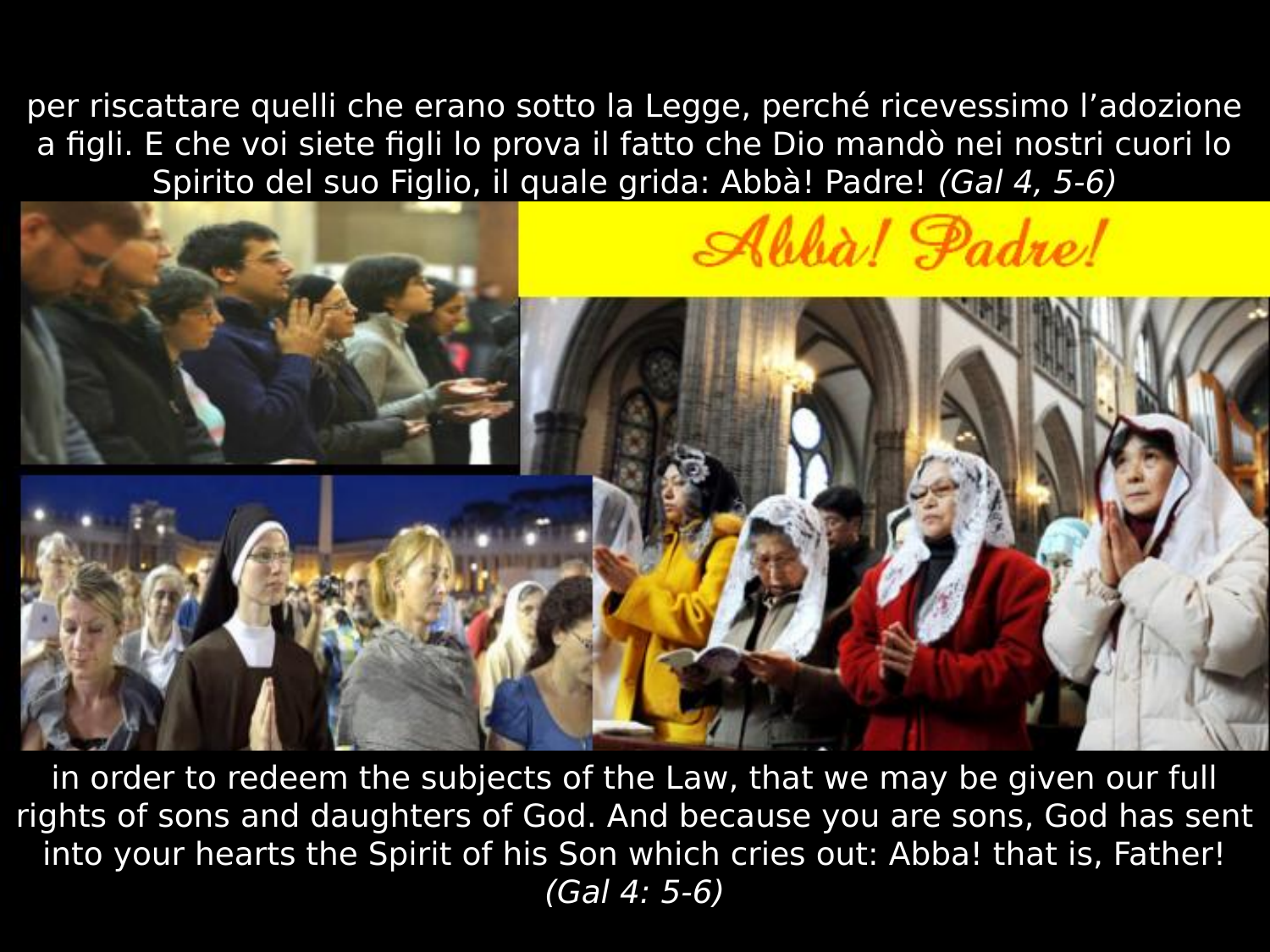

# per riscattare quelli che erano sotto la Legge, perché ricevessimo l’adozione a figli. E che voi siete figli lo prova il fatto che Dio mandò nei nostri cuori lo Spirito del suo Figlio, il quale grida: Abbà! Padre! (Gal 4, 5-6)
in order to redeem the subjects of the Law, that we may be given our full rights of sons and daughters of God. And because you are sons, God has sent into your hearts the Spirit of his Son which cries out: Abba! that is, Father! (Gal 4: 5-6)